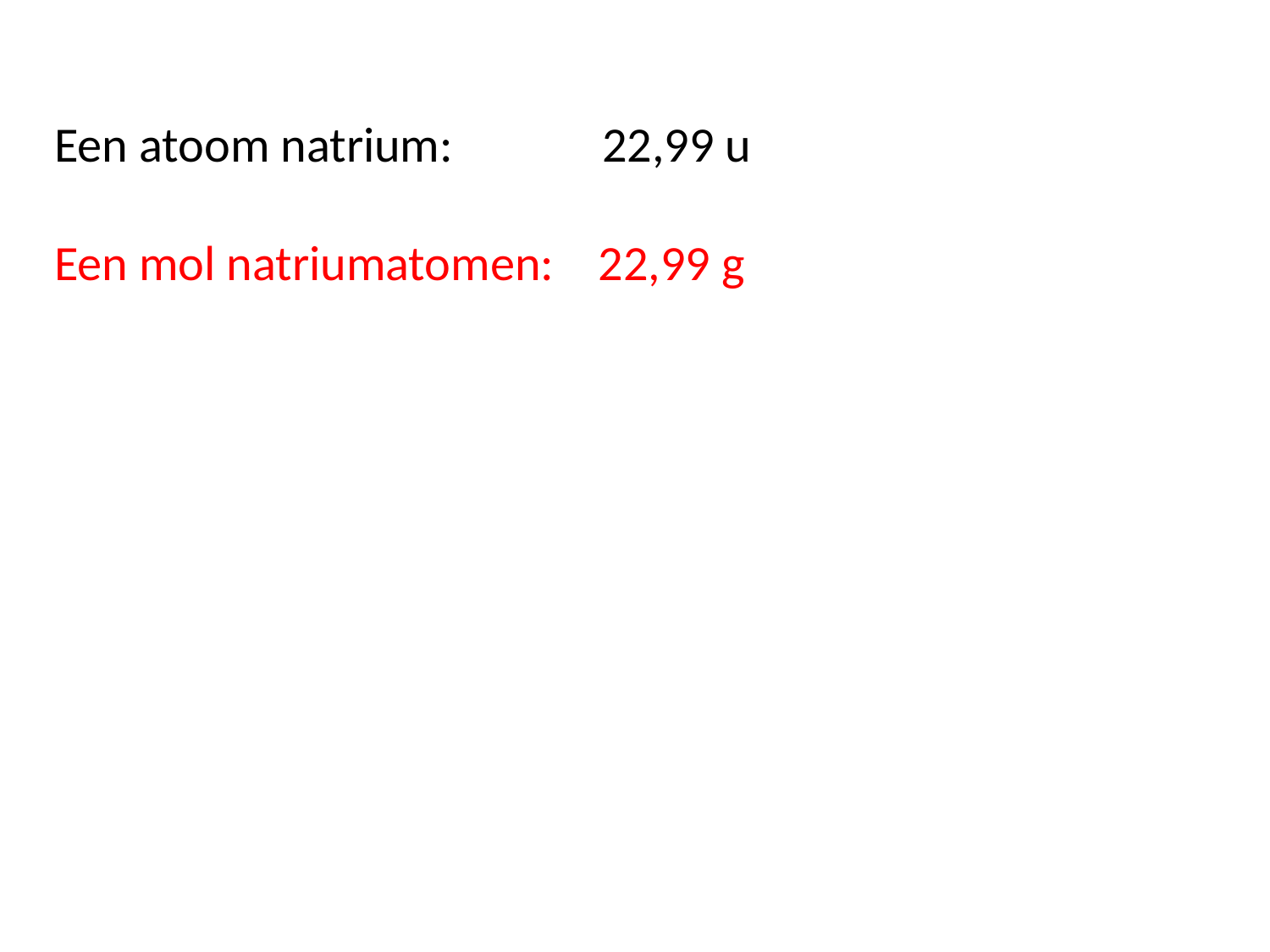

Een atoom natrium:	22,99 u

Een mol natriumatomen:    22,99 g